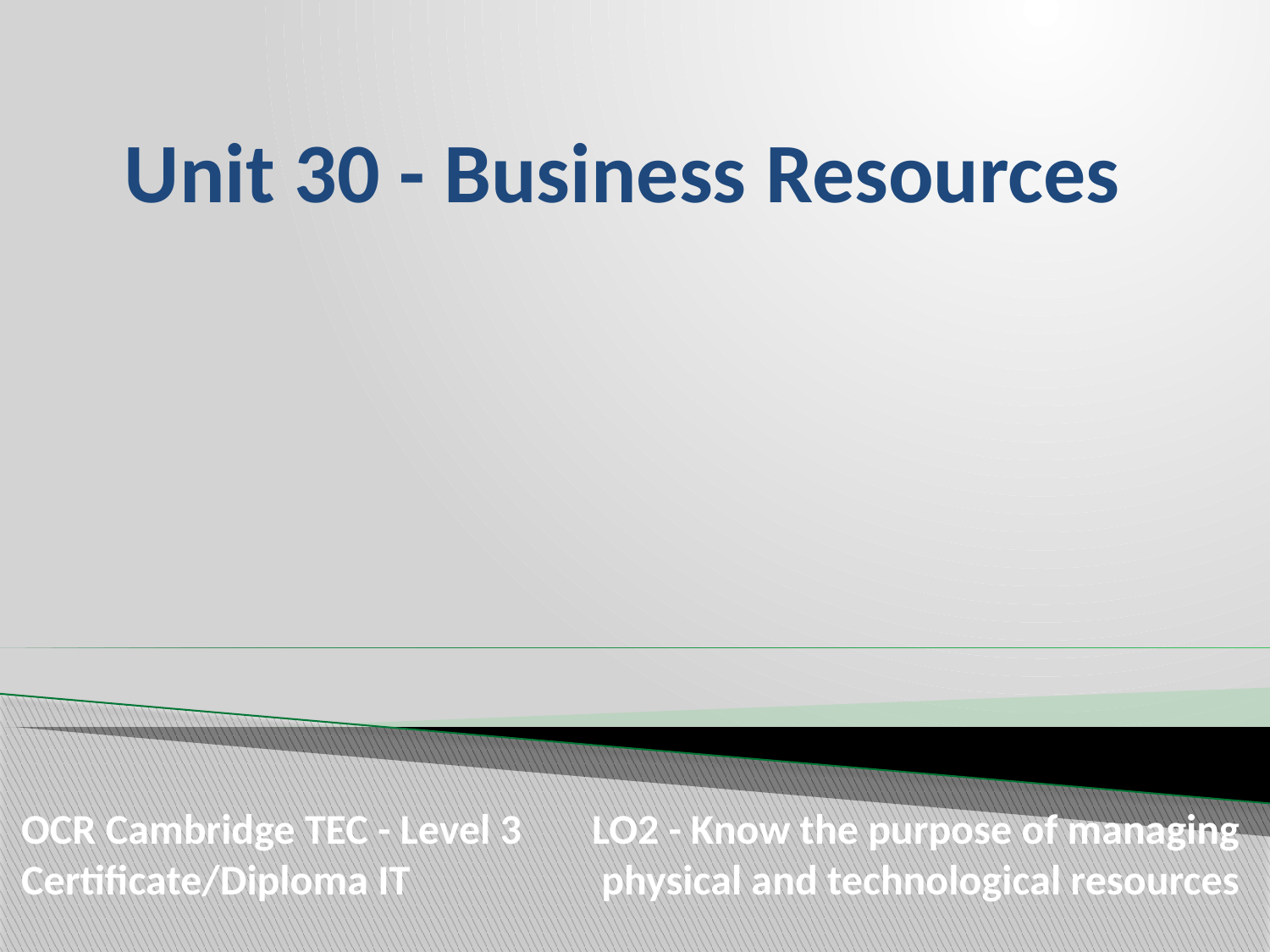

# Unit 30 - Business Resources
OCR Cambridge TEC - Level 3 Certificate/Diploma IT
LO2 - Know the purpose of managing physical and technological resources